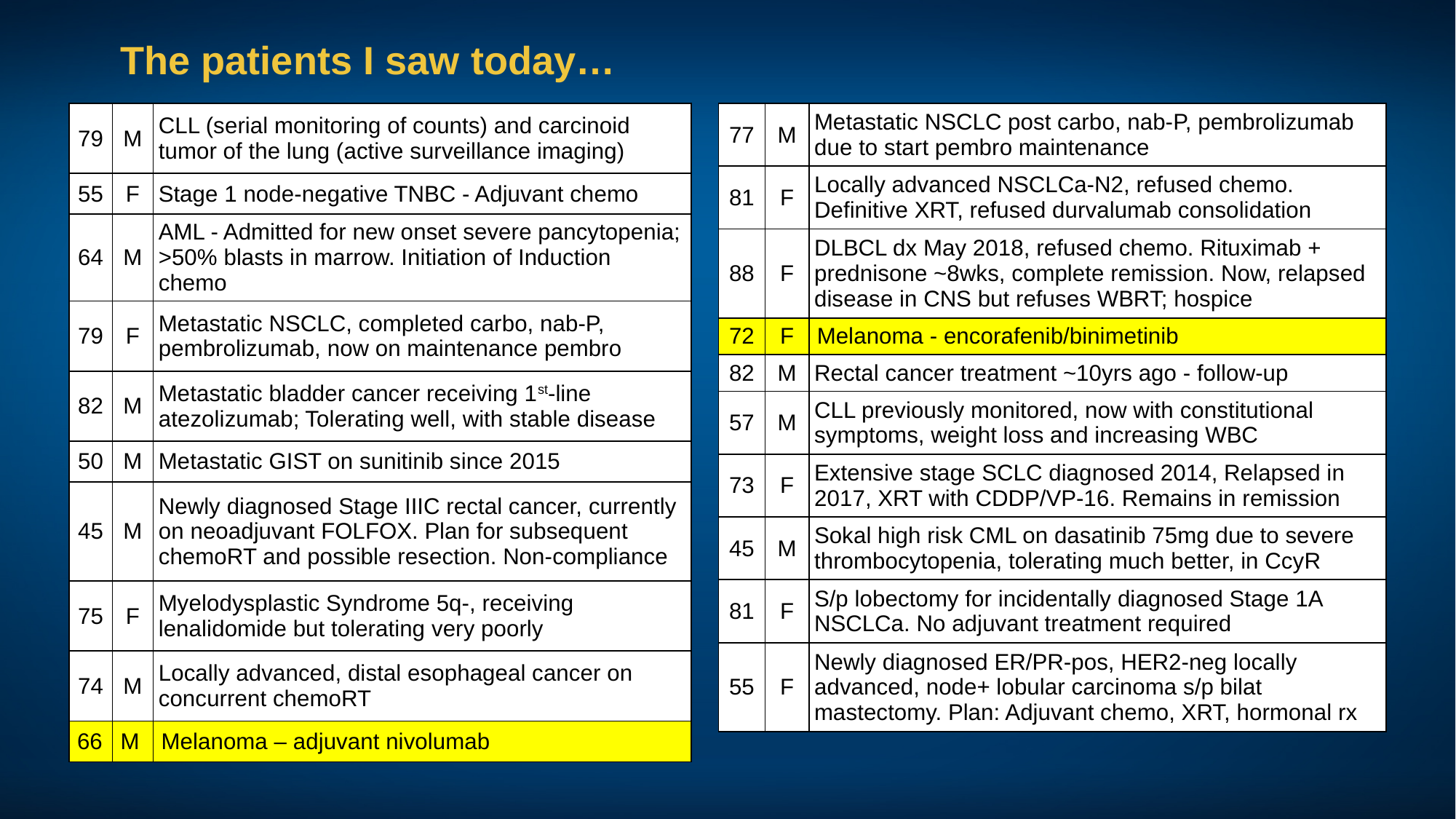

# The patients I saw today…
| 77 | M | Metastatic NSCLC post carbo, nab-P, pembrolizumab due to start pembro maintenance |
| --- | --- | --- |
| 81 | F | Locally advanced NSCLCa-N2, refused chemo. Definitive XRT, refused durvalumab consolidation |
| 88 | F | DLBCL dx May 2018, refused chemo. Rituximab + prednisone ~8wks, complete remission. Now, relapsed disease in CNS but refuses WBRT; hospice |
| 72 | F | Melanoma - encorafenib/binimetinib |
| 82 | M | Rectal cancer treatment ~10yrs ago - follow-up |
| 57 | M | CLL previously monitored, now with constitutional symptoms, weight loss and increasing WBC |
| 73 | F | Extensive stage SCLC diagnosed 2014, Relapsed in 2017, XRT with CDDP/VP-16. Remains in remission |
| 45 | M | Sokal high risk CML on dasatinib 75mg due to severe thrombocytopenia, tolerating much better, in CcyR |
| 81 | F | S/p lobectomy for incidentally diagnosed Stage 1A NSCLCa. No adjuvant treatment required |
| 55 | F | Newly diagnosed ER/PR-pos, HER2-neg locally advanced, node+ lobular carcinoma s/p bilat mastectomy. Plan: Adjuvant chemo, XRT, hormonal rx |
| 79 | M | CLL (serial monitoring of counts) and carcinoid tumor of the lung (active surveillance imaging) |
| --- | --- | --- |
| 55 | F | Stage 1 node-negative TNBC - Adjuvant chemo |
| 64 | M | AML - Admitted for new onset severe pancytopenia; >50% blasts in marrow. Initiation of Induction chemo |
| 79 | F | Metastatic NSCLC, completed carbo, nab-P, pembrolizumab, now on maintenance pembro |
| 82 | M | Metastatic bladder cancer receiving 1st-line atezolizumab; Tolerating well, with stable disease |
| 50 | M | Metastatic GIST on sunitinib since 2015 |
| 45 | M | Newly diagnosed Stage IIIC rectal cancer, currently on neoadjuvant FOLFOX. Plan for subsequent chemoRT and possible resection. Non-compliance |
| 75 | F | Myelodysplastic Syndrome 5q-, receiving lenalidomide but tolerating very poorly |
| 74 | M | Locally advanced, distal esophageal cancer on concurrent chemoRT |
| 66 | M | Melanoma – adjuvant nivolumab |